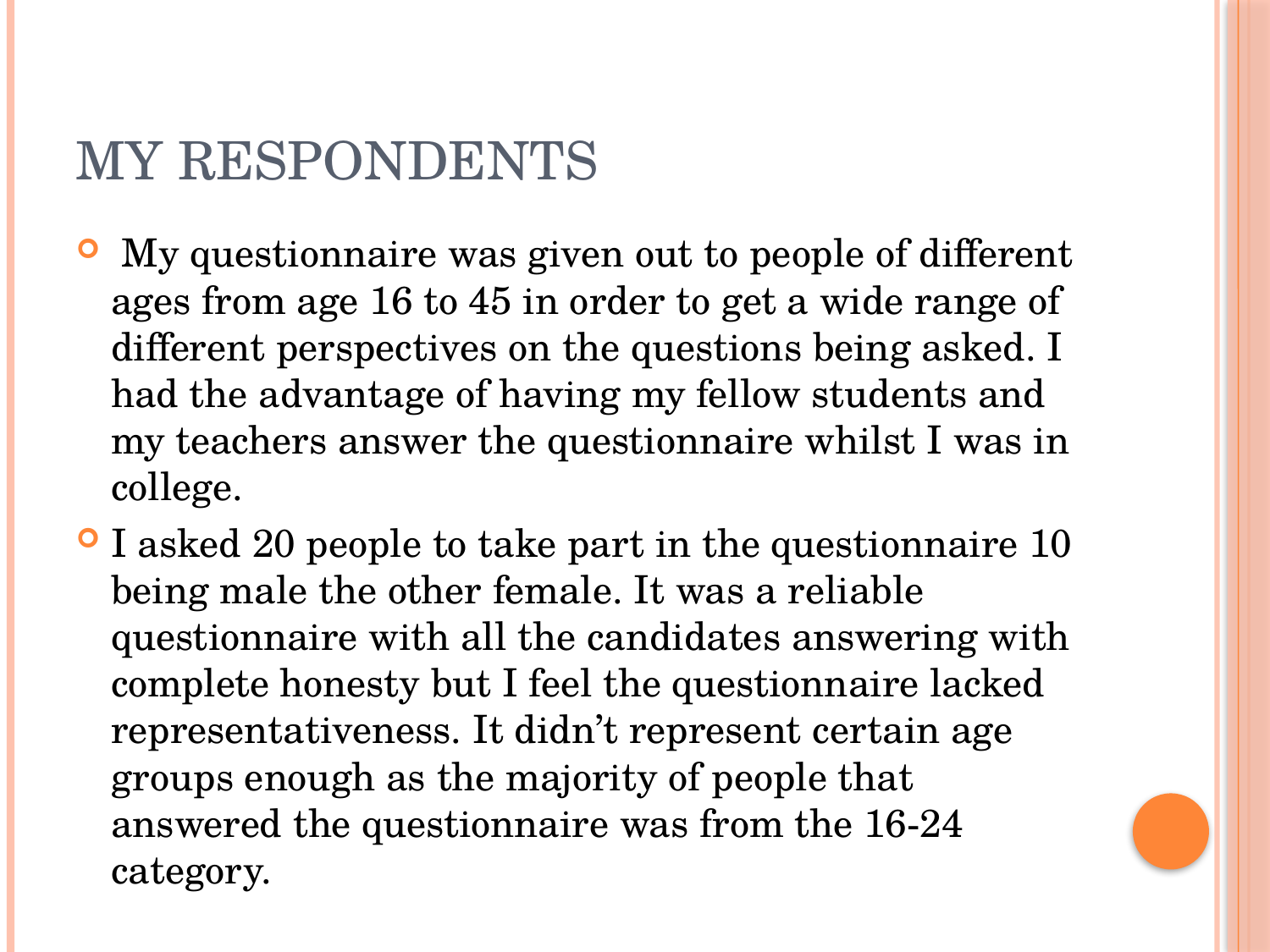

# My Respondents
 My questionnaire was given out to people of different ages from age 16 to 45 in order to get a wide range of different perspectives on the questions being asked. I had the advantage of having my fellow students and my teachers answer the questionnaire whilst I was in college.
I asked 20 people to take part in the questionnaire 10 being male the other female. It was a reliable questionnaire with all the candidates answering with complete honesty but I feel the questionnaire lacked representativeness. It didn’t represent certain age groups enough as the majority of people that answered the questionnaire was from the 16-24 category.